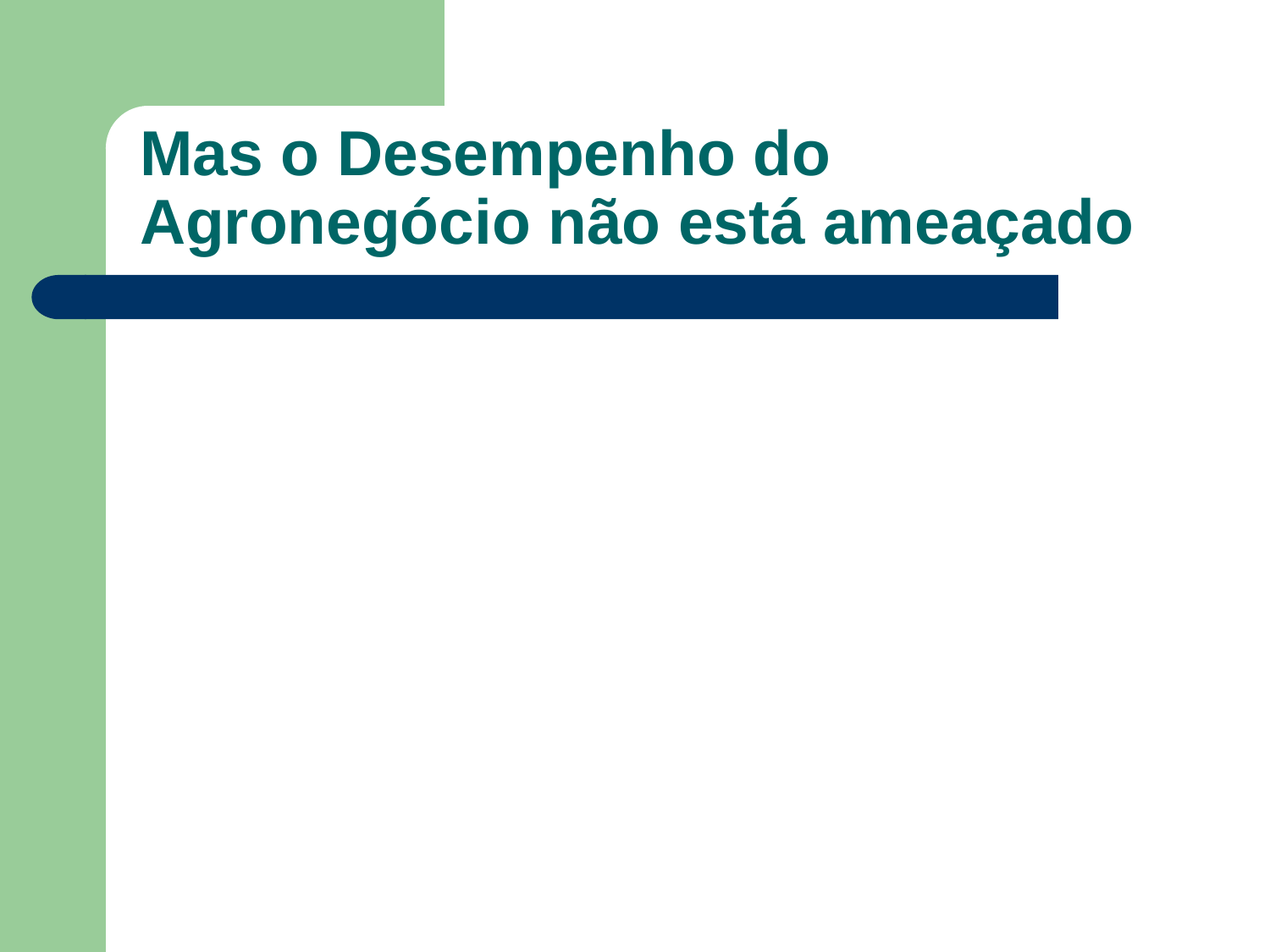

# Mas o Desempenho do Agronegócio não está ameaçado